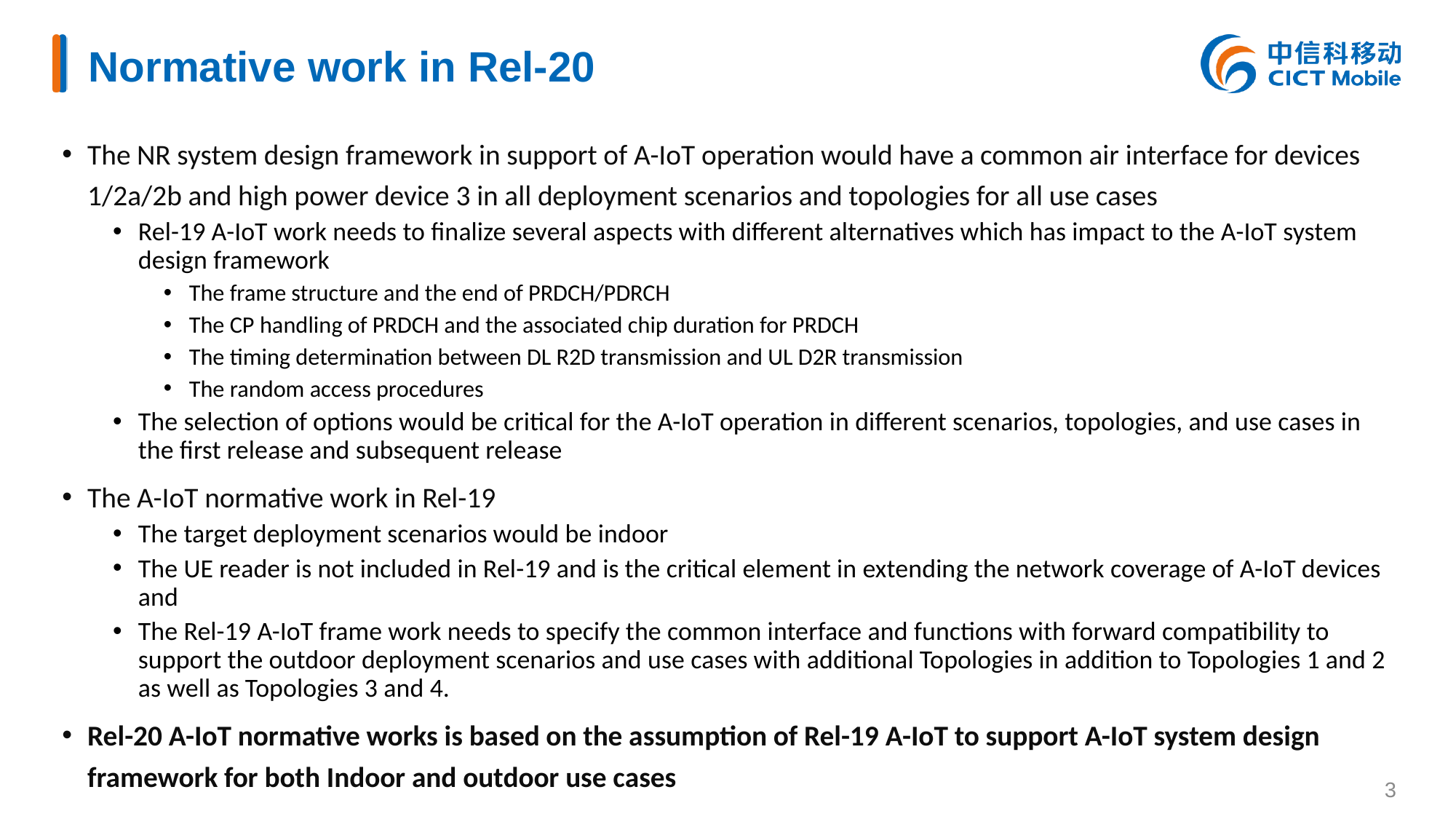

# Normative work in Rel-20
The NR system design framework in support of A-IoT operation would have a common air interface for devices 1/2a/2b and high power device 3 in all deployment scenarios and topologies for all use cases
Rel-19 A-IoT work needs to finalize several aspects with different alternatives which has impact to the A-IoT system design framework
The frame structure and the end of PRDCH/PDRCH
The CP handling of PRDCH and the associated chip duration for PRDCH
The timing determination between DL R2D transmission and UL D2R transmission
The random access procedures
The selection of options would be critical for the A-IoT operation in different scenarios, topologies, and use cases in the first release and subsequent release
The A-IoT normative work in Rel-19
The target deployment scenarios would be indoor
The UE reader is not included in Rel-19 and is the critical element in extending the network coverage of A-IoT devices and
The Rel-19 A-IoT frame work needs to specify the common interface and functions with forward compatibility to support the outdoor deployment scenarios and use cases with additional Topologies in addition to Topologies 1 and 2 as well as Topologies 3 and 4.
Rel-20 A-IoT normative works is based on the assumption of Rel-19 A-IoT to support A-IoT system design framework for both Indoor and outdoor use cases

3